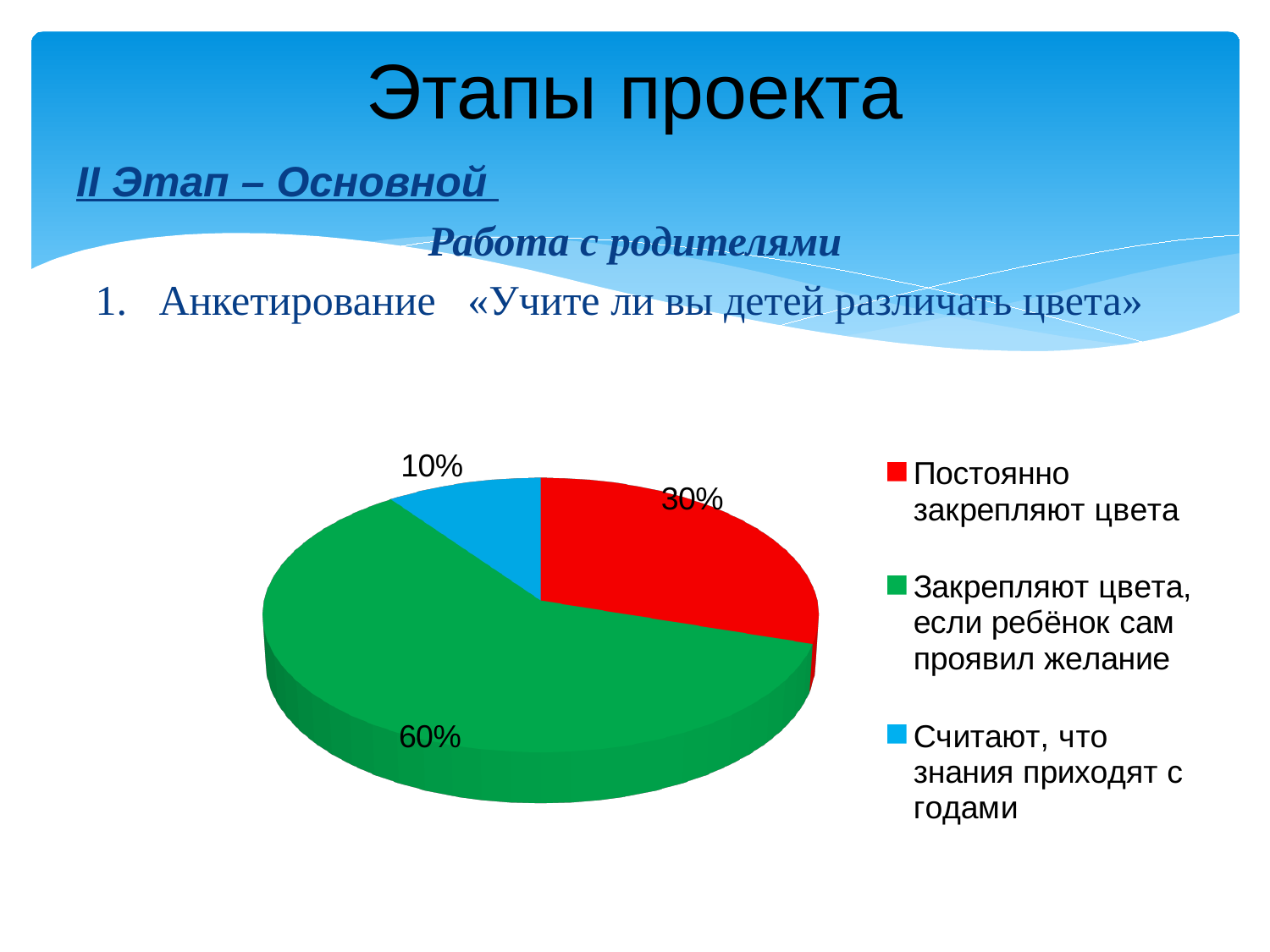

# Этапы проекта
II Этап – Основной
Работа с родителями
Анкетирование   «Учите ли вы детей различать цвета»

[unsupported chart]